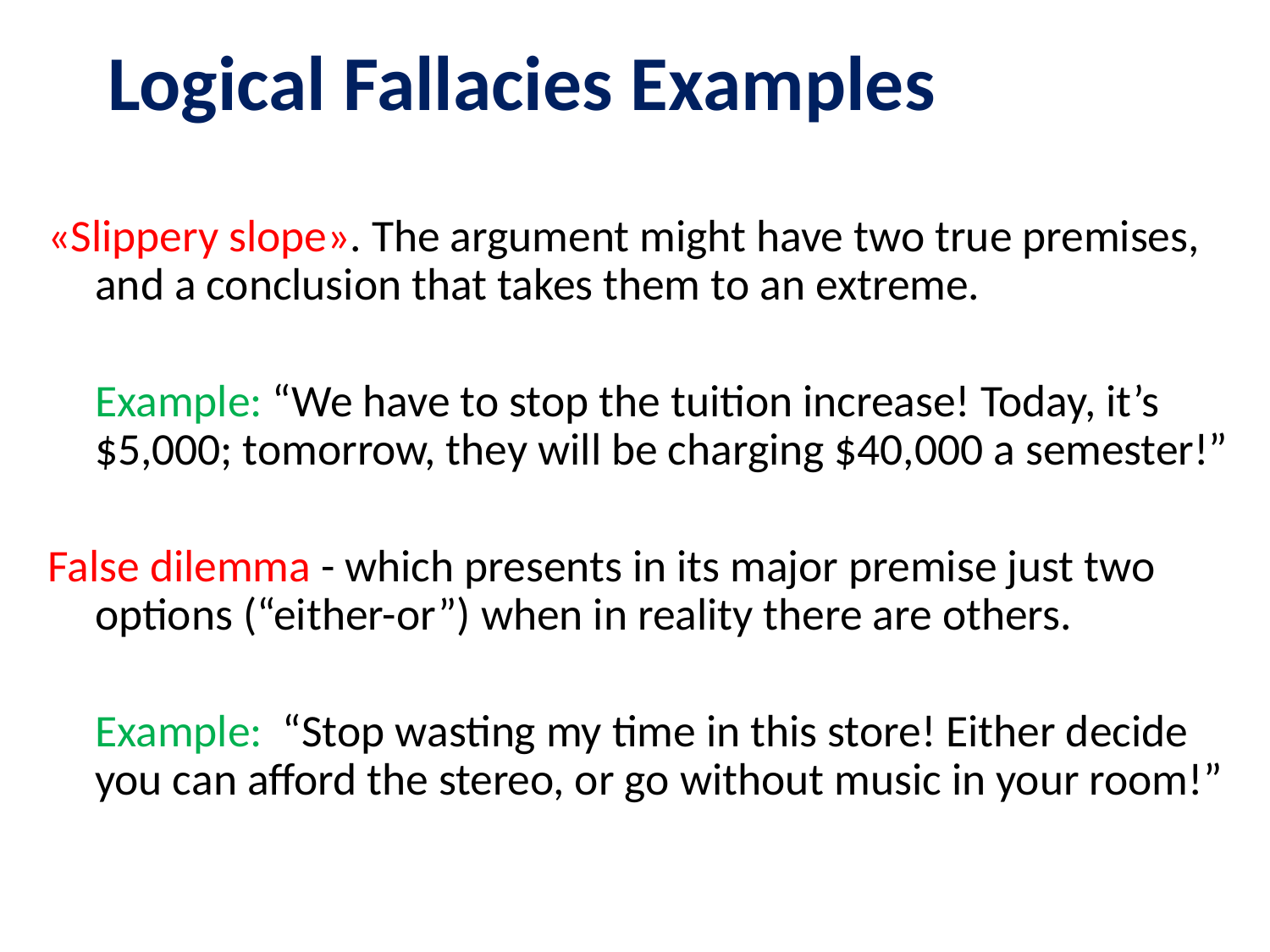

# Logical Fallacies Examples
«Slippery slope». The argument might have two true premises, and a conclusion that takes them to an extreme.

	Example: “We have to stop the tuition increase! Today, it’s $5,000; tomorrow, they will be charging $40,000 a semester!”

False dilemma - which presents in its major premise just two options (“either-or”) when in reality there are others.

	Example:  “Stop wasting my time in this store! Either decide you can afford the stereo, or go without music in your room!”